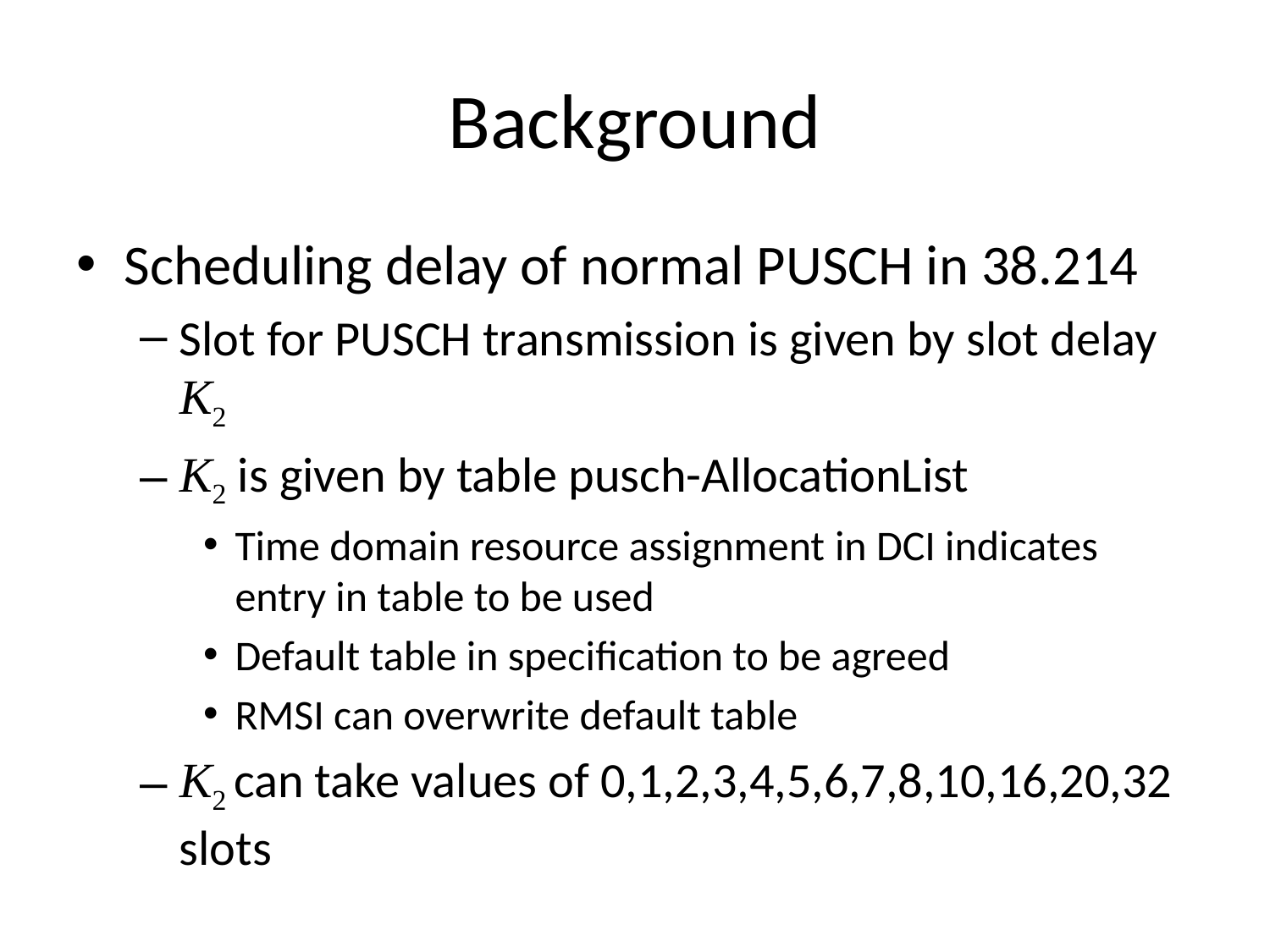

# Background
Scheduling delay of normal PUSCH in 38.214
Slot for PUSCH transmission is given by slot delay K2
K2 is given by table pusch-AllocationList
Time domain resource assignment in DCI indicates entry in table to be used
Default table in specification to be agreed
RMSI can overwrite default table
K2 can take values of 0,1,2,3,4,5,6,7,8,10,16,20,32 slots